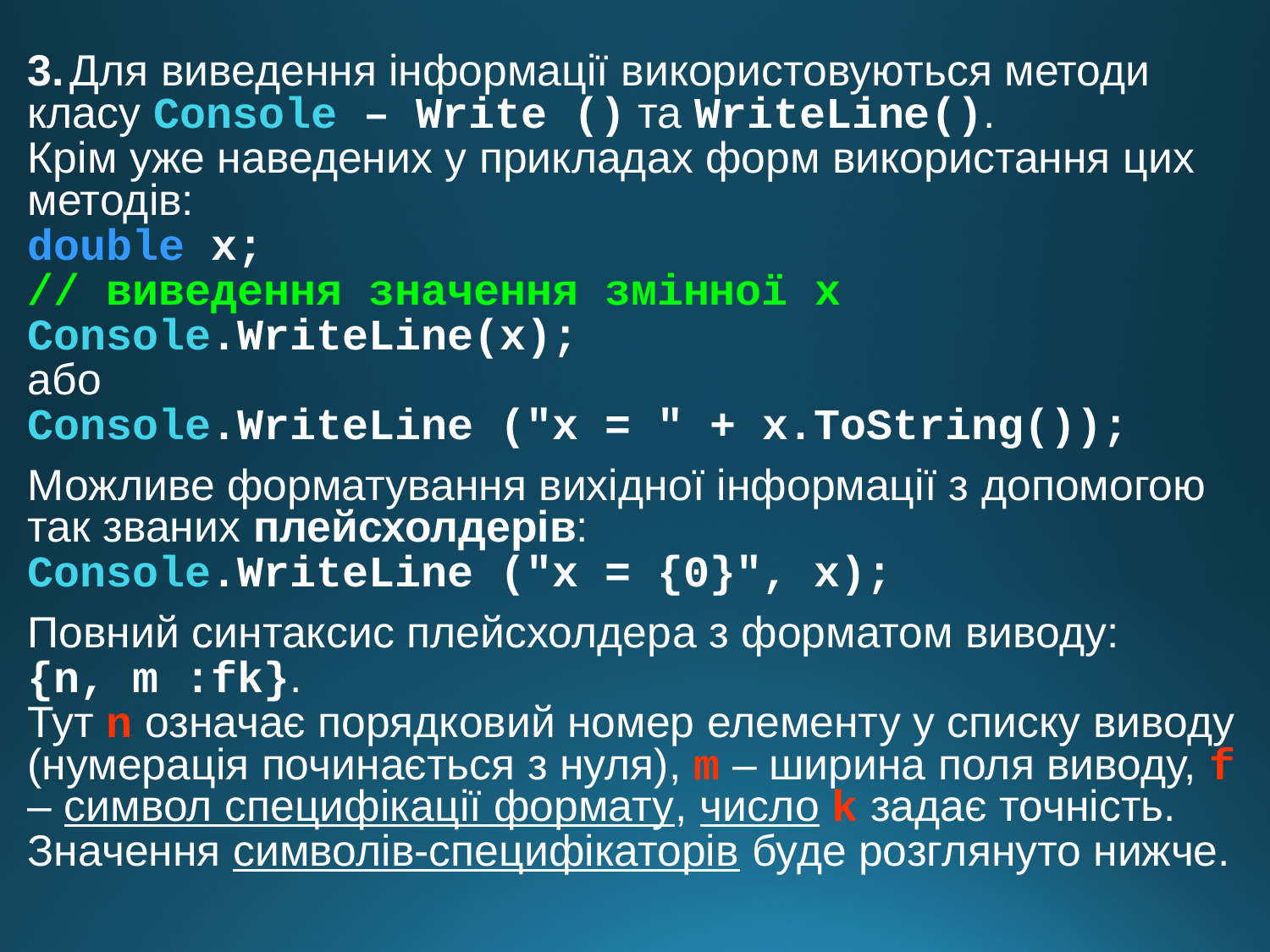

3. Для виведення інформації використовуються методи класу Console – Write () та WriteLine().
Крім уже наведених у прикладах форм використання цих методів:
double x;
// виведення значення змінної x
Console.WriteLine(x);
або
Console.WriteLine ("x = " + x.ToString());

Можливе форматування вихідної інформації з допомогою так званих плейсхолдерів:
Console.WriteLine ("x = {0}", x);

Повний синтаксис плейсхолдера з форматом виводу:
{n, m :fk}.
Тут n означає порядковий номер елементу у списку виводу (нумерація починається з нуля), m – ширина поля виводу, f – символ специфікації формату, число k задає точність.
Значення символів-специфікаторів буде розглянуто нижче.